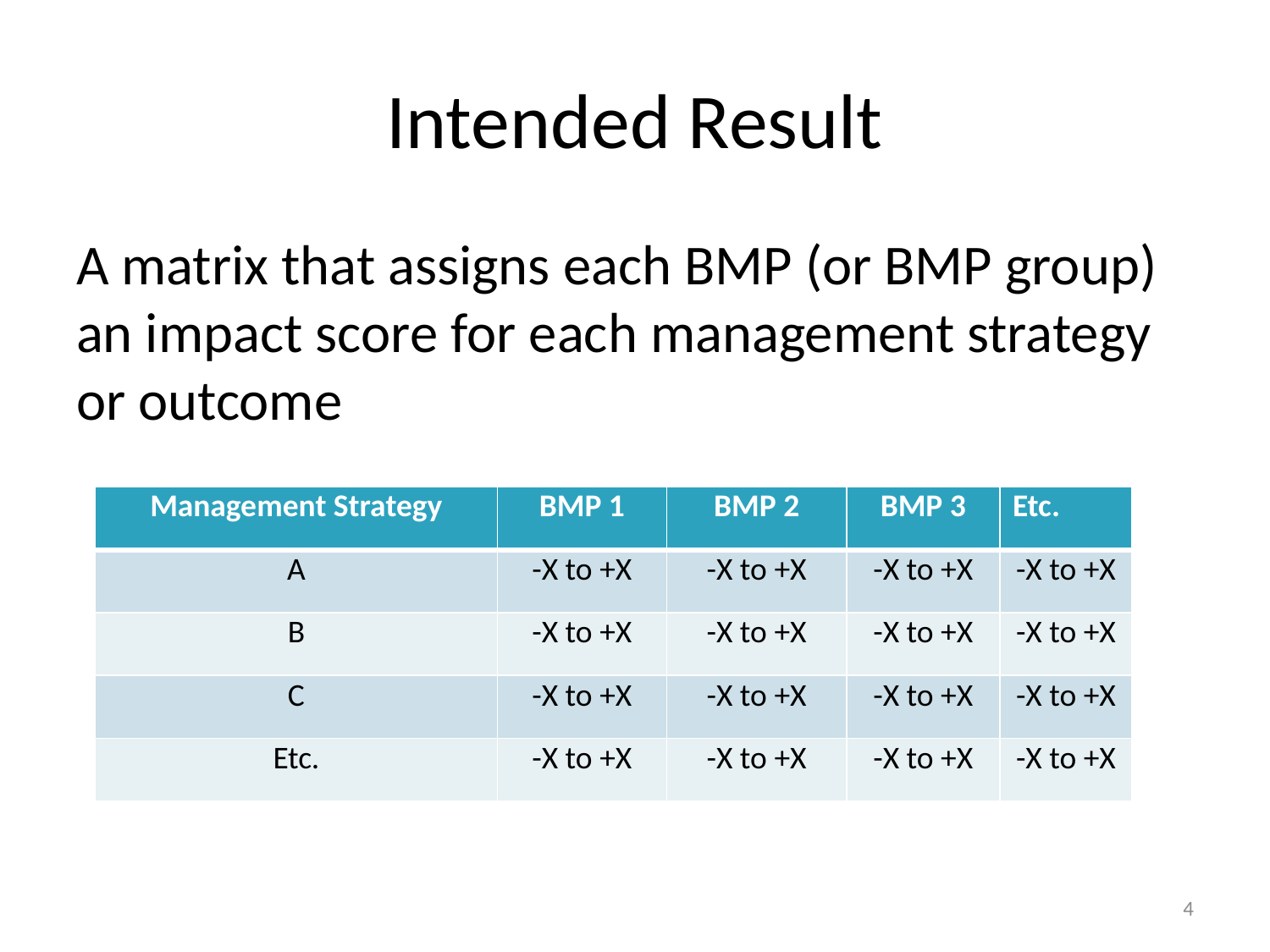

# Intended Result
A matrix that assigns each BMP (or BMP group) an impact score for each management strategy or outcome
| Management Strategy | BMP 1 | BMP 2 | BMP 3 | Etc. |
| --- | --- | --- | --- | --- |
| A | -X to +X | -X to +X | -X to +X | -X to +X |
| B | -X to +X | -X to +X | -X to +X | -X to +X |
| C | -X to +X | -X to +X | -X to +X | -X to +X |
| Etc. | -X to +X | -X to +X | -X to +X | -X to +X |
4